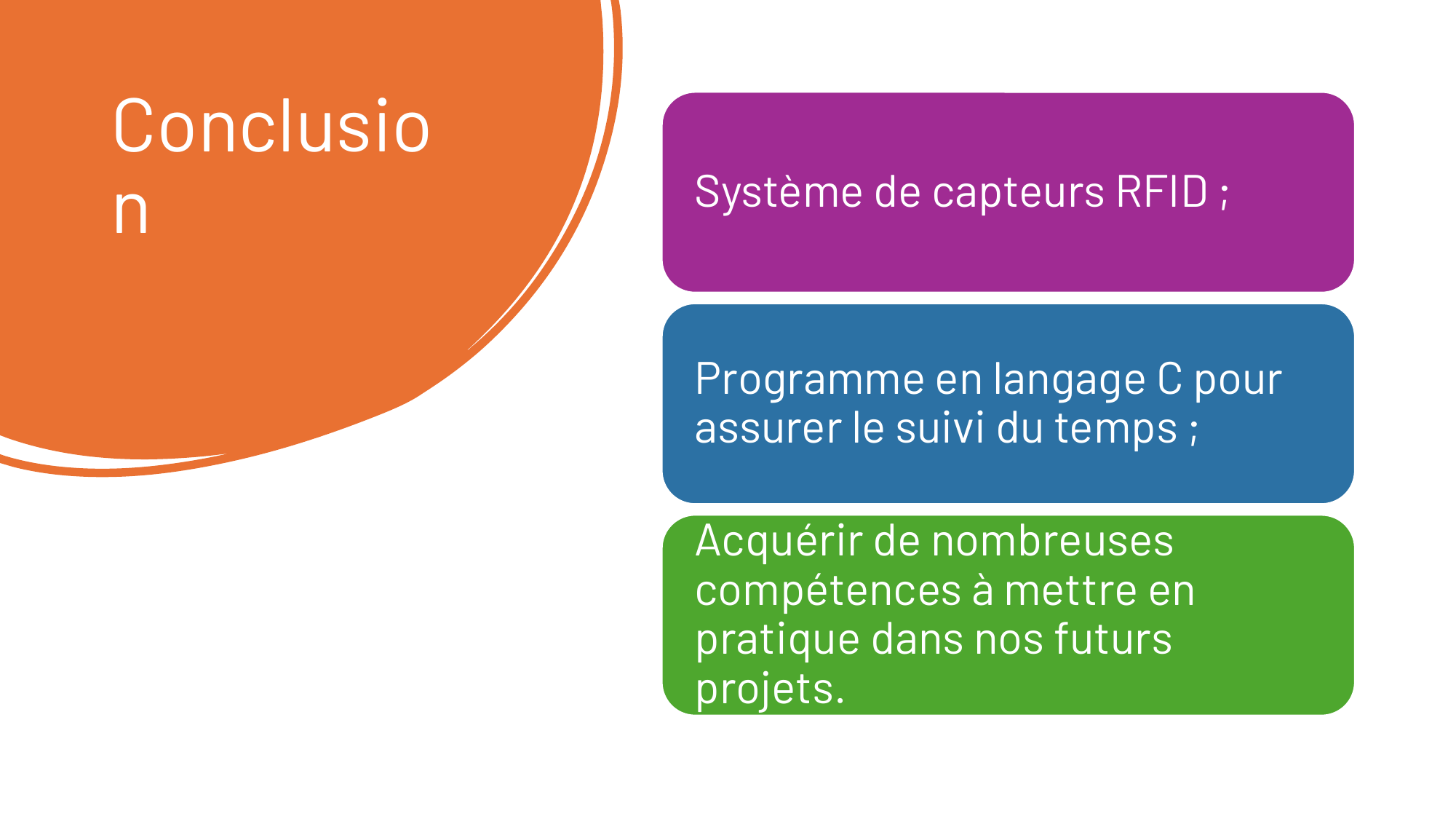

Système de capteurs RFID ;
Programme en langage C pour assurer le suivi du temps ;
Acquérir de nombreuses compétences à mettre en pratique dans nos futurs projets.
# Conclusion